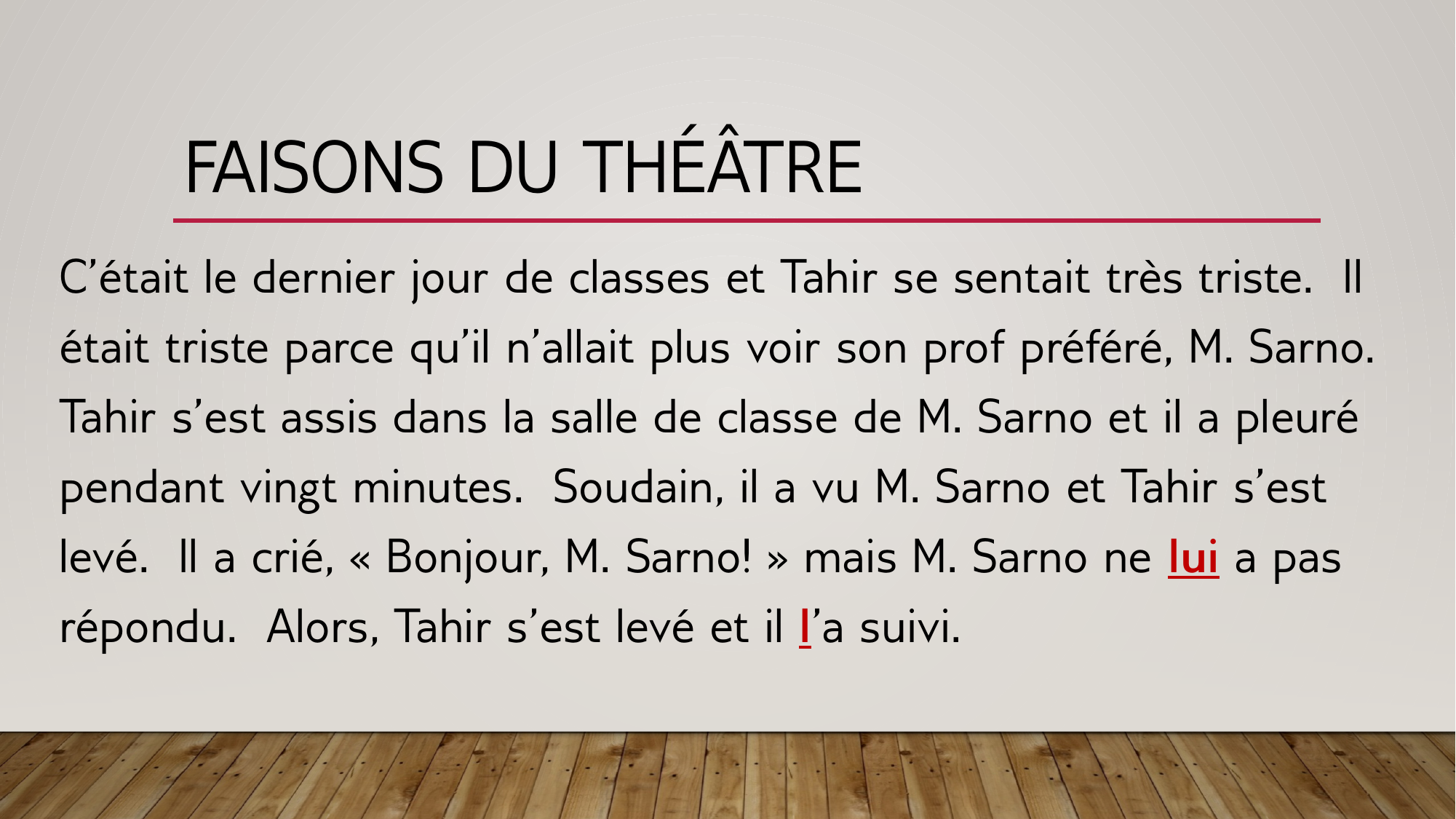

# Faisons du théâtre
C’était le dernier jour de classes et Tahir se sentait très triste.  Il était triste parce qu’il n’allait plus voir son prof préféré, M. Sarno.  Tahir s’est assis dans la salle de classe de M. Sarno et il a pleuré pendant vingt minutes.  Soudain, il a vu M. Sarno et Tahir s’est levé.  Il a crié, « Bonjour, M. Sarno! » mais M. Sarno ne lui a pas répondu.  Alors, Tahir s’est levé et il l’a suivi.